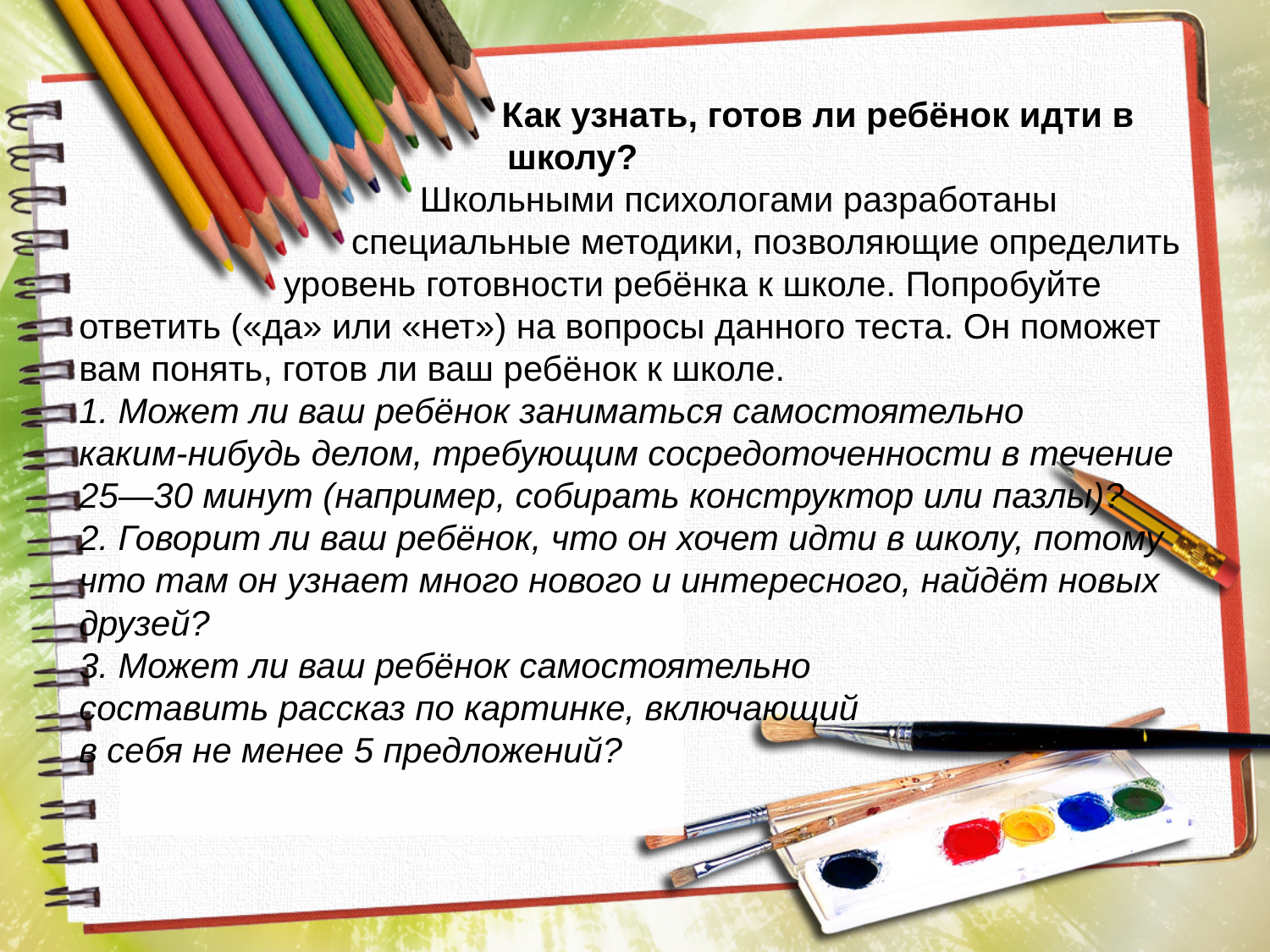

Как узнать, готов ли ребёнок идти в
                                            школу?
                                   Школьными психологами разработаны
                            специальные методики, позволяющие определить
                     уровень готовности ребёнка к школе. Попробуйте ответить («да» или «нет») на вопросы данного теста. Он поможет вам понять, готов ли ваш ребёнок к школе.
1. Может ли ваш ребёнок заниматься самостоятельно
каким-нибудь делом, требующим сосредоточенности в течение 25—30 минут (например, собирать конструктор или пазлы)?
2. Говорит ли ваш ребёнок, что он хочет идти в школу, потому
что там он узнает много нового и интересного, найдёт новых
друзей?
3. Может ли ваш ребёнок самостоятельно
составить рассказ по картинке, включающий
в себя не менее 5 предложений?